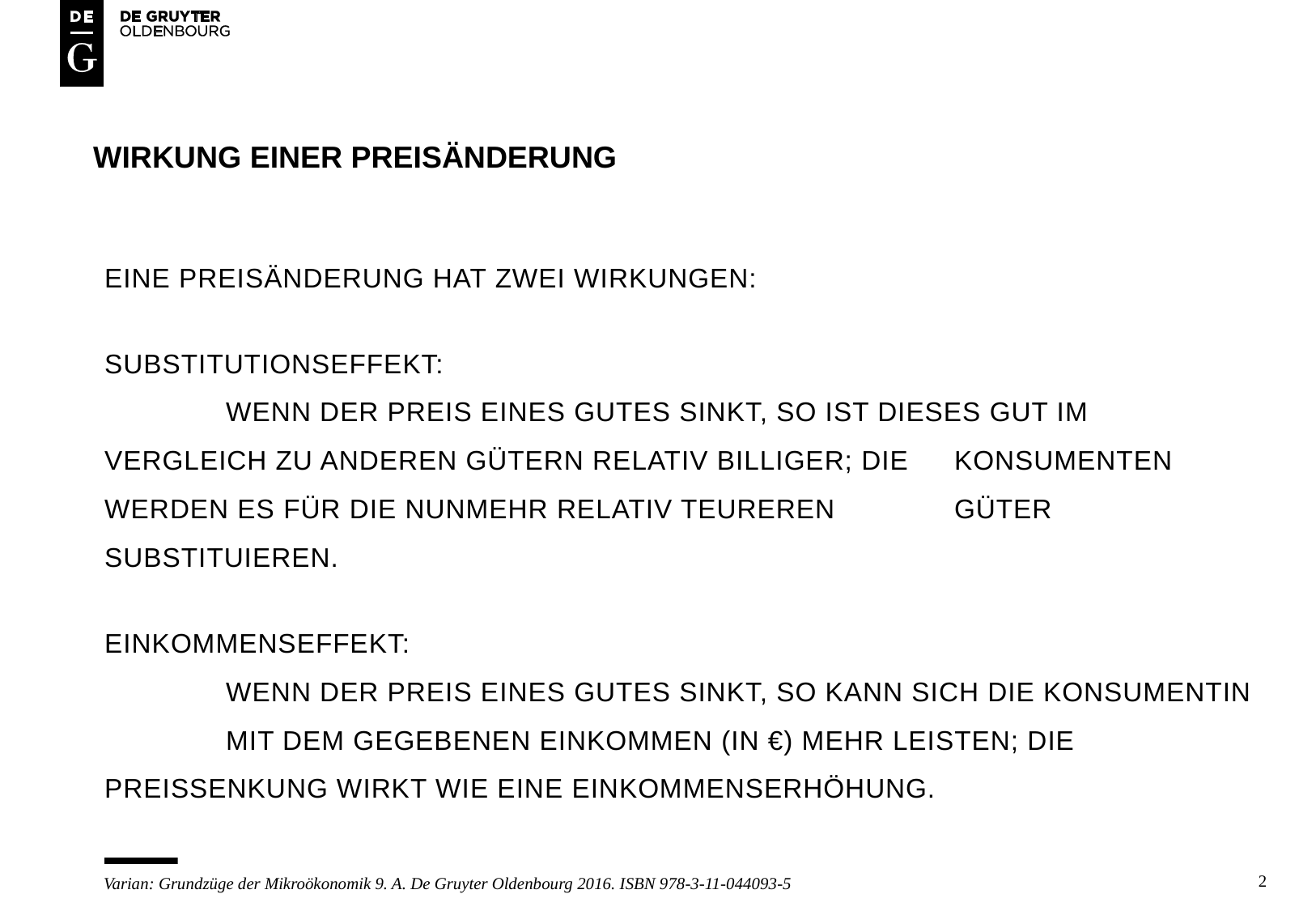

# Wirkung einer preisänderung
Eine Preisänderung hat zwei Wirkungen:
Substitutionseffekt:
	wenn der preis eines gutes sinkt, so ist dieses gut im 	vergleich zu anderen gütern relativ billiger; die 	konsumenten werden es für die nunmehr relativ teureren 	güter substituieren.
Einkommenseffekt:
	wenn der preis eines gutes sinkt, so kann sich die konsumentin 	mit dem gegebenen einkommen (in €) mehr leisten; die 	Preissenkung wirkt wie eine einkommenserhöhung.
2
Varian: Grundzüge der Mikroökonomik 9. A. De Gruyter Oldenbourg 2016. ISBN 978-3-11-044093-5